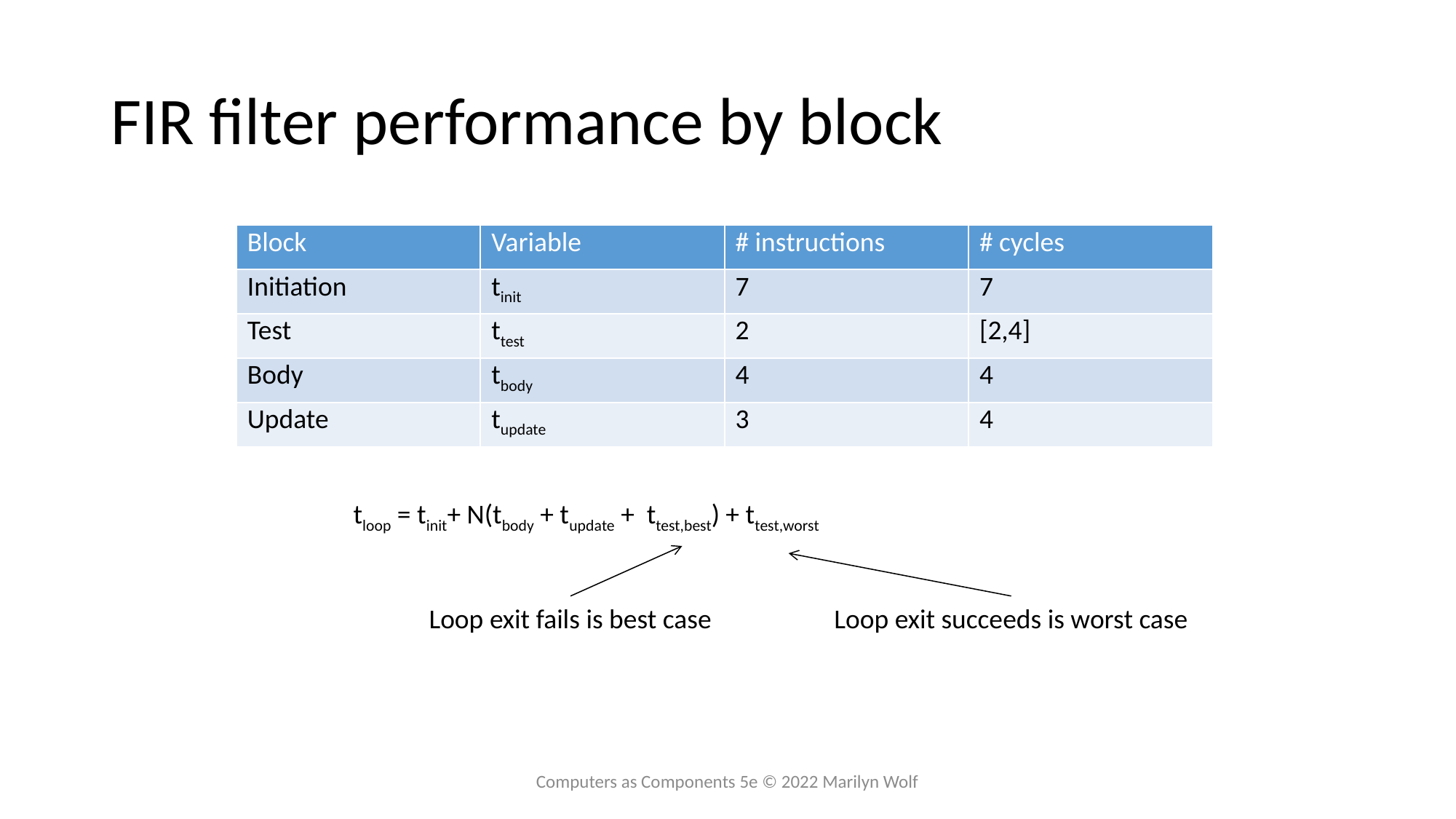

# FIR filter performance by block
| Block | Variable | # instructions | # cycles |
| --- | --- | --- | --- |
| Initiation | tinit | 7 | 7 |
| Test | ttest | 2 | [2,4] |
| Body | tbody | 4 | 4 |
| Update | tupdate | 3 | 4 |
tloop = tinit+ N(tbody + tupdate +  ttest,best) + ttest,worst
Loop exit fails is best case
Loop exit succeeds is worst case
Computers as Components 5e © 2022 Marilyn Wolf